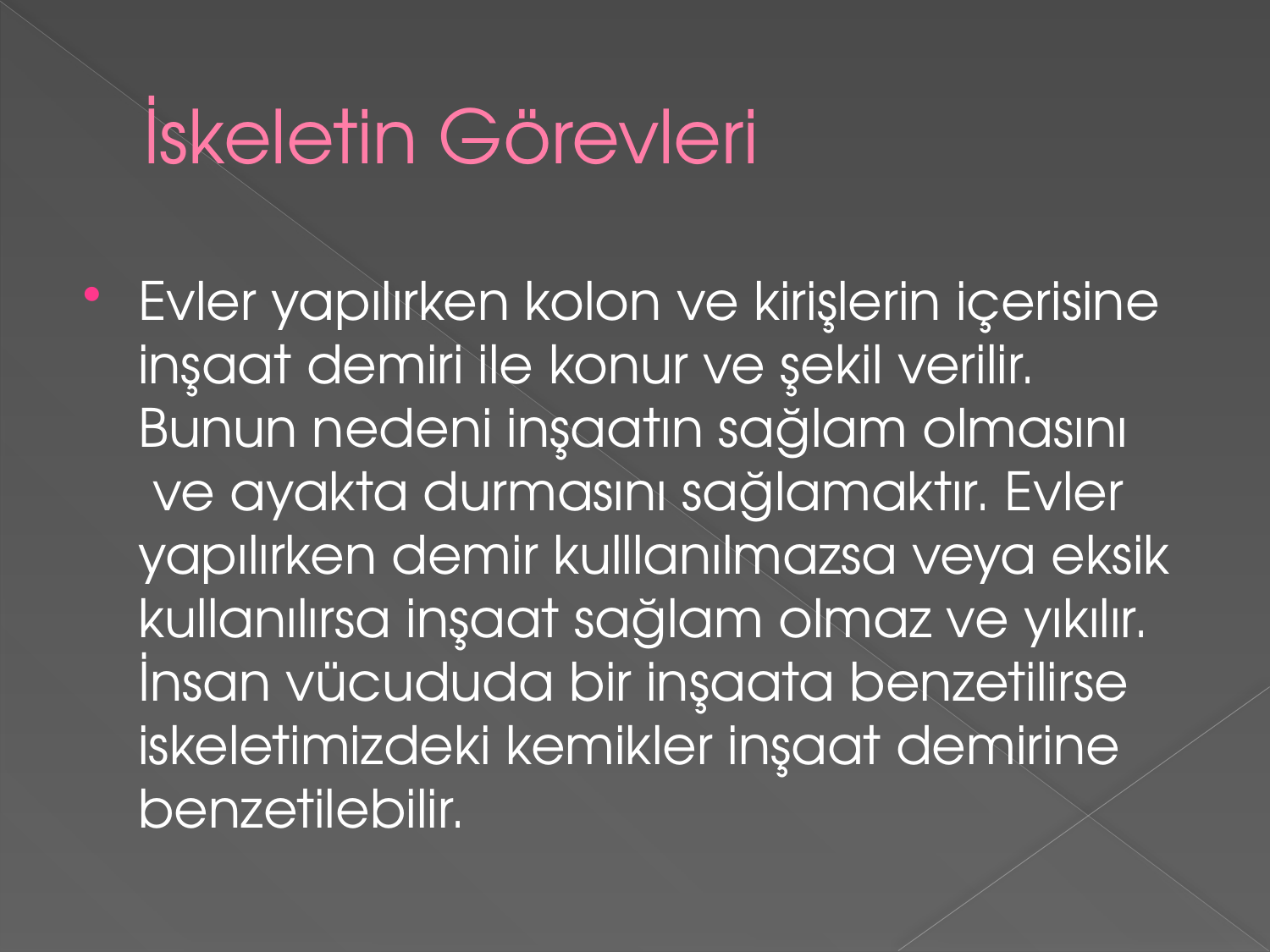

# İskeletin Görevleri
Evler yapılırken kolon ve kirişlerin içerisine inşaat demiri ile konur ve şekil verilir. Bunun nedeni inşaatın sağlam olmasını  ve ayakta durmasını sağlamaktır. Evler yapılırken demir kulllanılmazsa veya eksik kullanılırsa inşaat sağlam olmaz ve yıkılır. İnsan vücududa bir inşaata benzetilirse iskeletimizdeki kemikler inşaat demirine benzetilebilir.